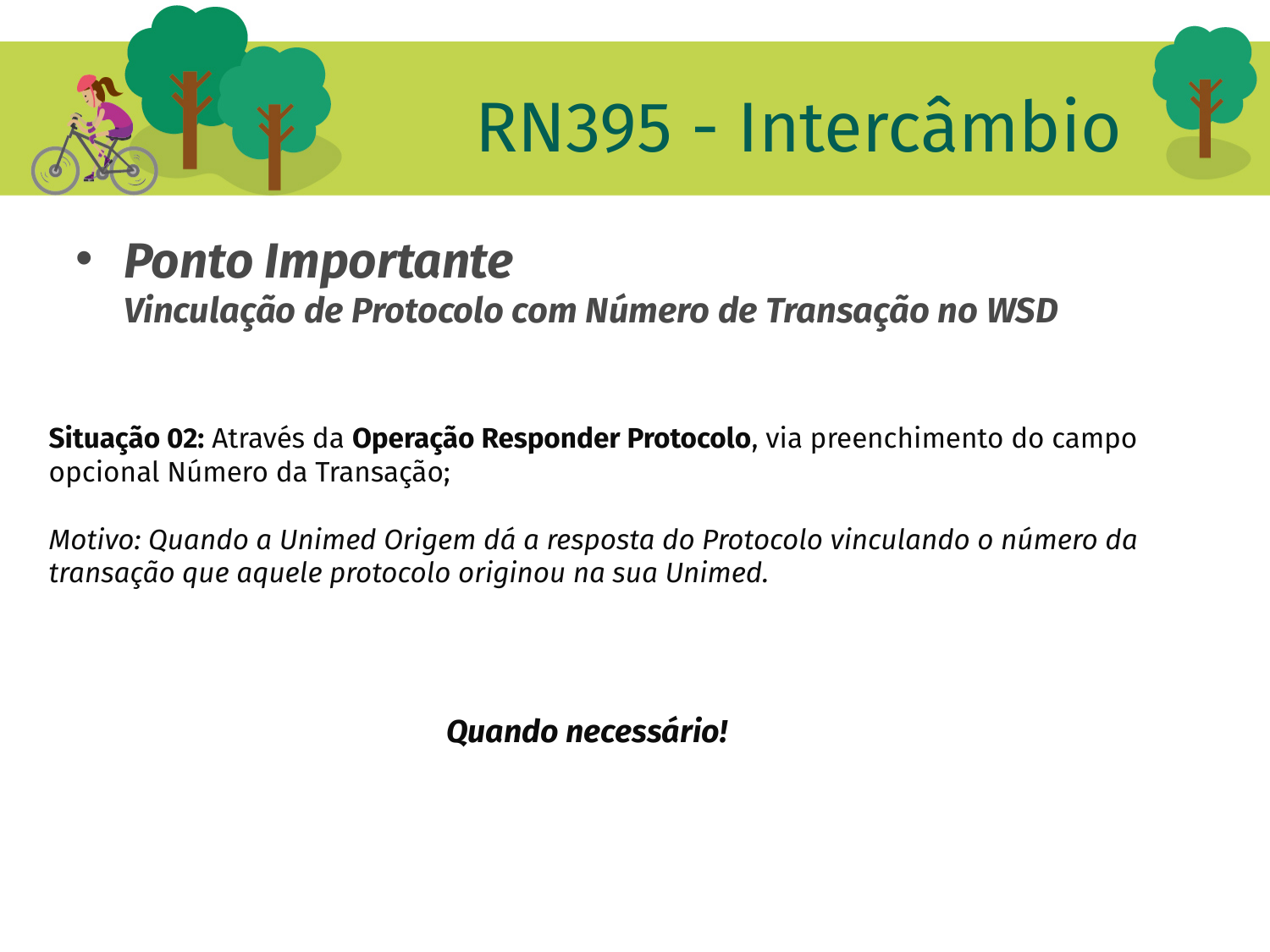

# RN395 - Intercâmbio
Ponto Importante
Vinculação de Protocolo com Número de Transação no WSD

Situação 02: Através da Operação Responder Protocolo, via preenchimento do campo opcional Número da Transação;

Motivo: Quando a Unimed Origem dá a resposta do Protocolo vinculando o número da transação que aquele protocolo originou na sua Unimed.
Quando necessário!